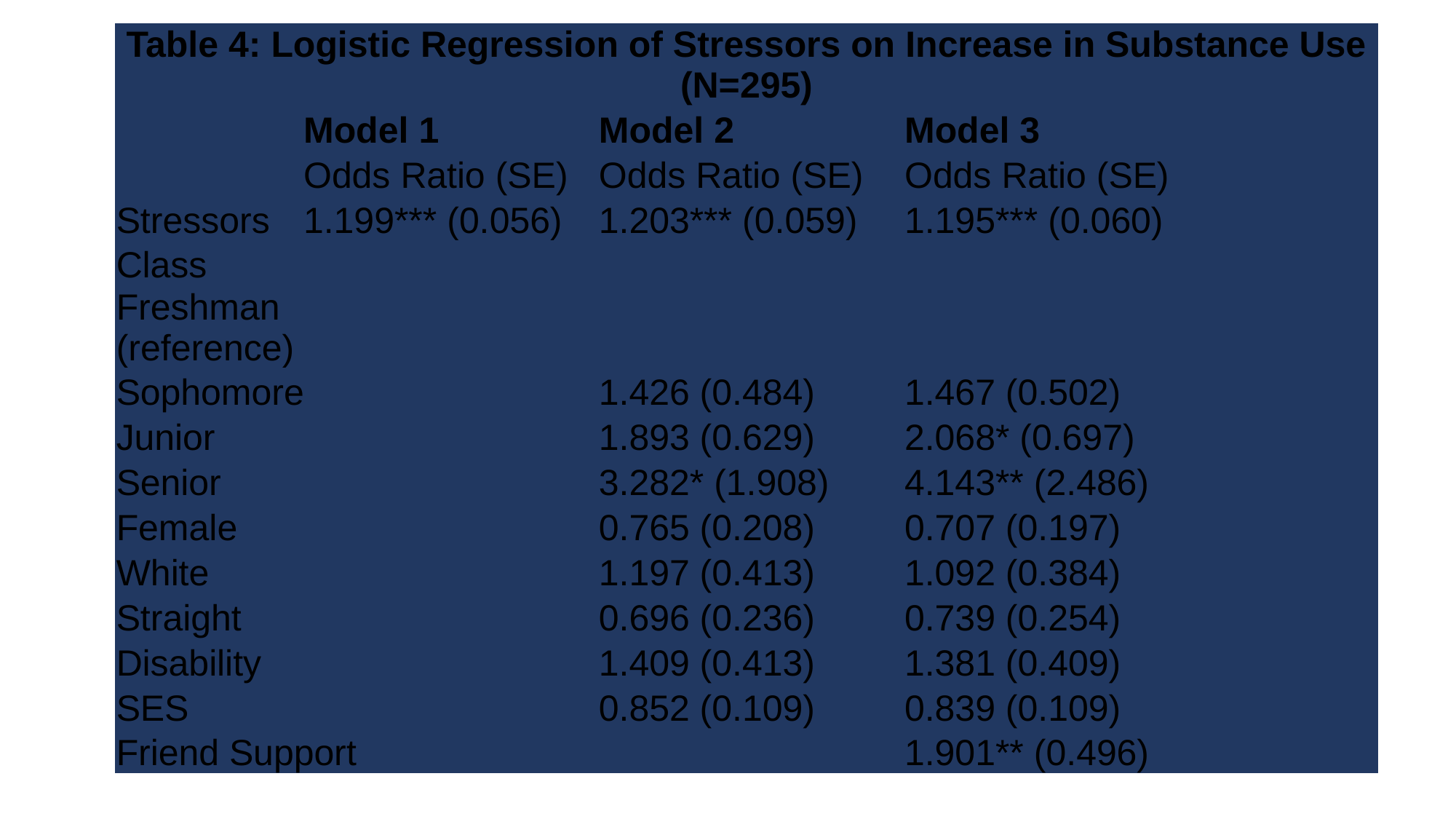

| Table 4: Logistic Regression of Stressors on Increase in Substance Use (N=295) |  |  |  |
| --- | --- | --- | --- |
|  | Model 1 | Model 2 | Model 3 |
|  | Odds Ratio (SE) | Odds Ratio (SE) | Odds Ratio (SE) |
| Stressors | 1.199\*\*\* (0.056) | 1.203\*\*\* (0.059) | 1.195\*\*\* (0.060) |
| Class |  |  |  |
| Freshman (reference) |  |  |  |
| Sophomore |  | 1.426 (0.484) | 1.467 (0.502) |
| Junior |  | 1.893 (0.629) | 2.068\* (0.697) |
| Senior |  | 3.282\* (1.908) | 4.143\*\* (2.486) |
| Female |  | 0.765 (0.208) | 0.707 (0.197) |
| White |  | 1.197 (0.413) | 1.092 (0.384) |
| Straight |  | 0.696 (0.236) | 0.739 (0.254) |
| Disability |  | 1.409 (0.413) | 1.381 (0.409) |
| SES |  | 0.852 (0.109) | 0.839 (0.109) |
| Friend Support |  |  | 1.901\*\* (0.496) |